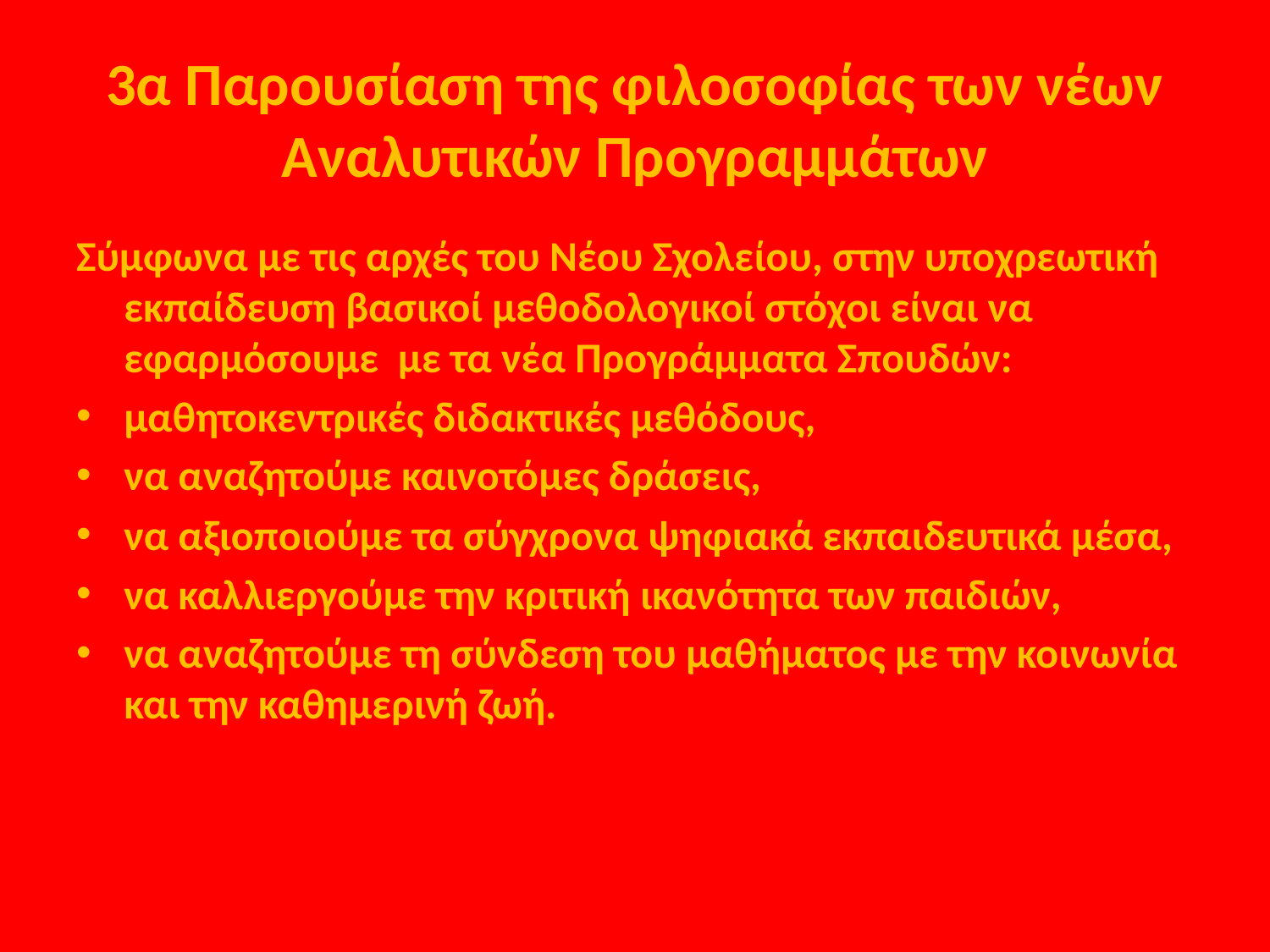

# 3α Παρουσίαση της φιλοσοφίας των νέων Αναλυτικών Προγραμμάτων
Σύμφωνα με τις αρχές του Νέου Σχολείου, στην υποχρεωτική εκπαίδευση βασικοί μεθοδολογικοί στόχοι είναι να εφαρμόσουμε  με τα νέα Προγράμματα Σπουδών:
μαθητοκεντρικές διδακτικές μεθόδους,
να αναζητούμε καινοτόμες δράσεις,
να αξιοποιούμε τα σύγχρονα ψηφιακά εκπαιδευτικά μέσα,
να καλλιεργούμε την κριτική ικανότητα των παιδιών,
να αναζητούμε τη σύνδεση του μαθήματος με την κοινωνία και την καθημερινή ζωή.